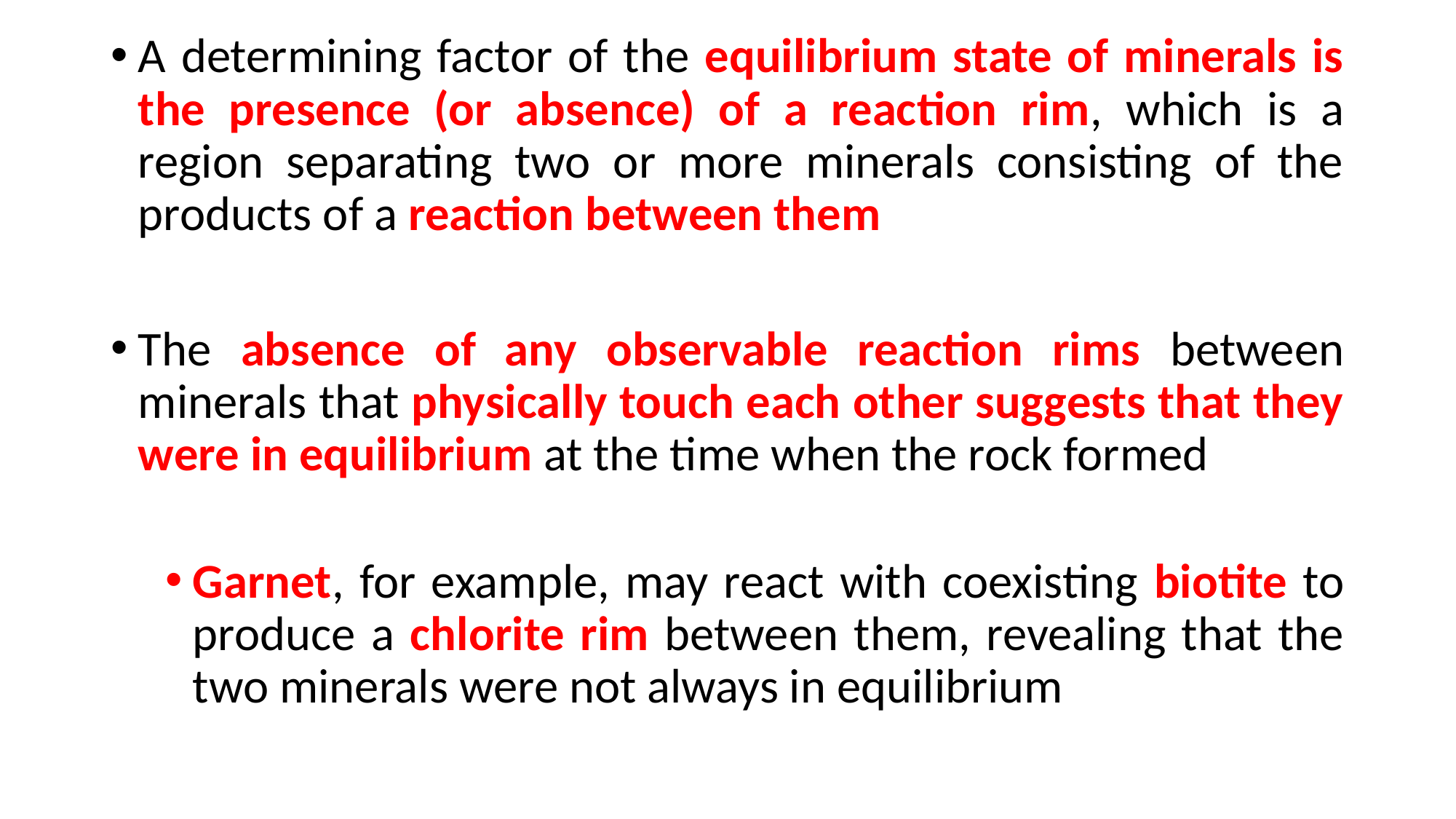

A determining factor of the equilibrium state of minerals is the presence (or absence) of a reaction rim, which is a region separating two or more minerals consisting of the products of a reaction between them

The absence of any observable reaction rims between minerals that physically touch each other suggests that they were in equilibrium at the time when the rock formed

Garnet, for example, may react with coexisting biotite to produce a chlorite rim between them, revealing that the two minerals were not always in equilibrium